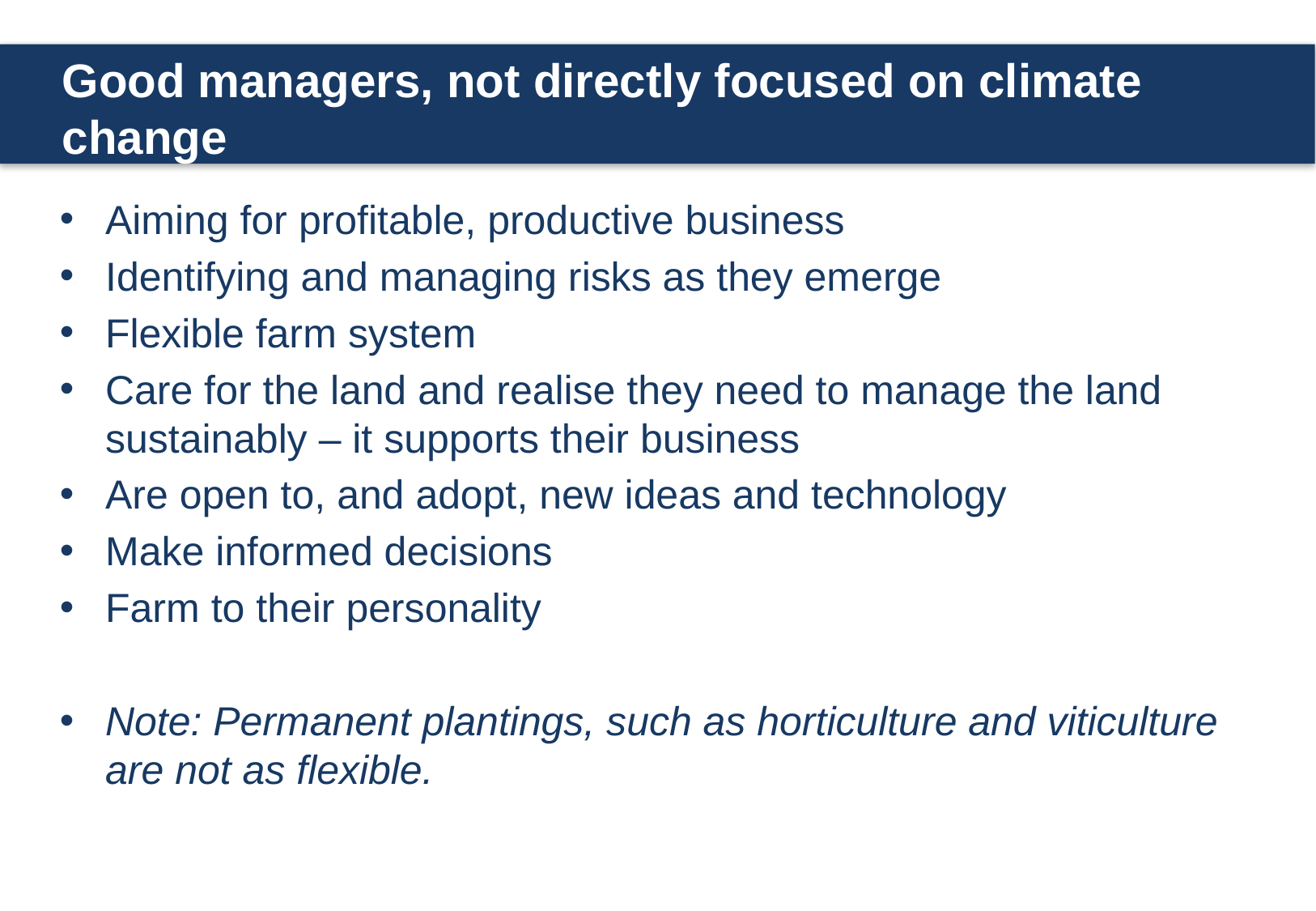

# Good managers, not directly focused on climate change
Aiming for profitable, productive business
Identifying and managing risks as they emerge
Flexible farm system
Care for the land and realise they need to manage the land sustainably – it supports their business
Are open to, and adopt, new ideas and technology
Make informed decisions
Farm to their personality

Note: Permanent plantings, such as horticulture and viticulture are not as flexible.